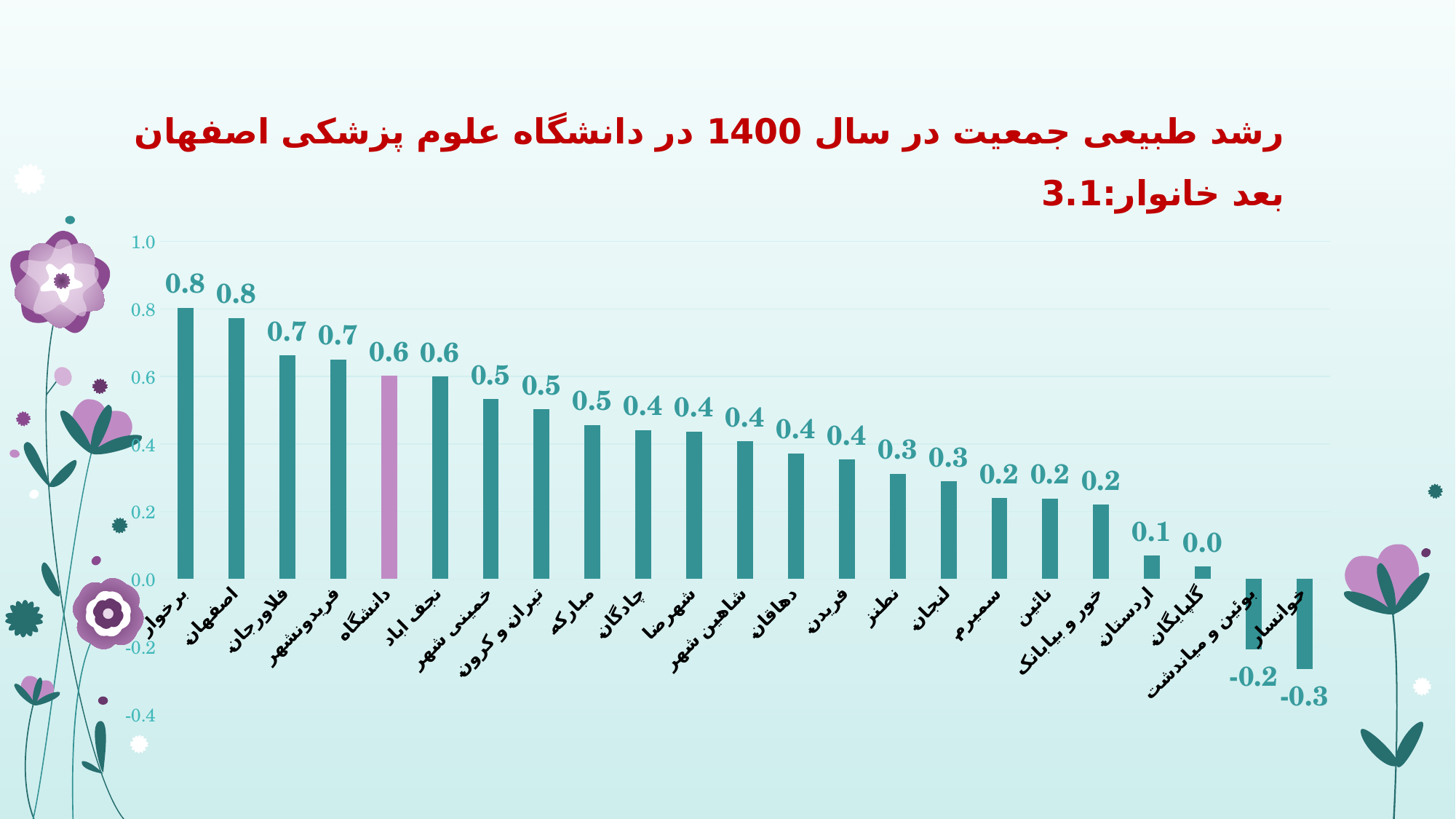

رشد طبیعی جمعیت در سال 1400 در دانشگاه علوم پزشکی اصفهان
بعد خانوار:3.1
#

### Chart

| Category | Series 1 |
|---|---|
| برخوار | 0.8037031026185619 |
| اصفهان | 0.7737920147916182 |
| فلاورجان | 0.6621828756428438 |
| فریدونشهر | 0.6503760404678425 |
| دانشگاه | 0.6023634949068358 |
| نجف اباد | 0.599234935509167 |
| خمینی شهر | 0.53268985612821 |
| تیران و کرون | 0.5034179428753115 |
| مبارکه | 0.4567281066958556 |
| چادگان | 0.44121390389456117 |
| شهرضا | 0.43719881859163695 |
| شاهین شهر | 0.4075345219404228 |
| دهاقان | 0.3727295485521962 |
| فریدن | 0.35431391099486165 |
| نطنز | 0.31226321952563546 |
| لنجان | 0.28910317190546897 |
| سمیرم | 0.23955000985490554 |
| نائین | 0.238905190994313 |
| خور و بیابانک | 0.21999895238594114 |
| اردستان | 0.06972366188672226 |
| گلپایگان | 0.03662313745186676 |
| بوئین و میاندشت | -0.20924969039586622 |
| خوانسار | -0.26753670473083185 |